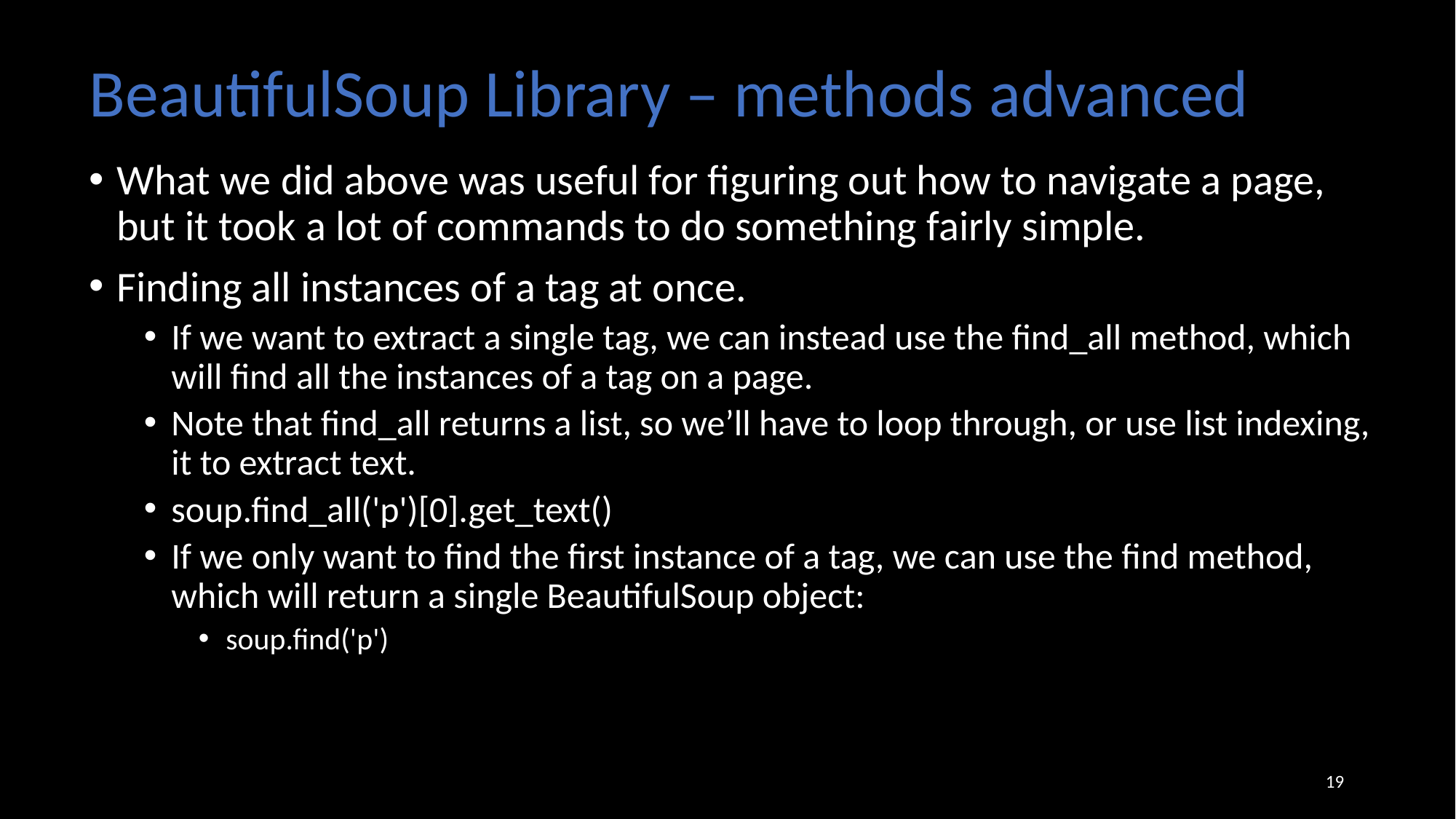

# BeautifulSoup Library – methods advanced
What we did above was useful for figuring out how to navigate a page, but it took a lot of commands to do something fairly simple.
Finding all instances of a tag at once.
If we want to extract a single tag, we can instead use the find_all method, which will find all the instances of a tag on a page.
Note that find_all returns a list, so we’ll have to loop through, or use list indexing, it to extract text.
soup.find_all('p')[0].get_text()
If we only want to find the first instance of a tag, we can use the find method, which will return a single BeautifulSoup object:
soup.find('p')
19